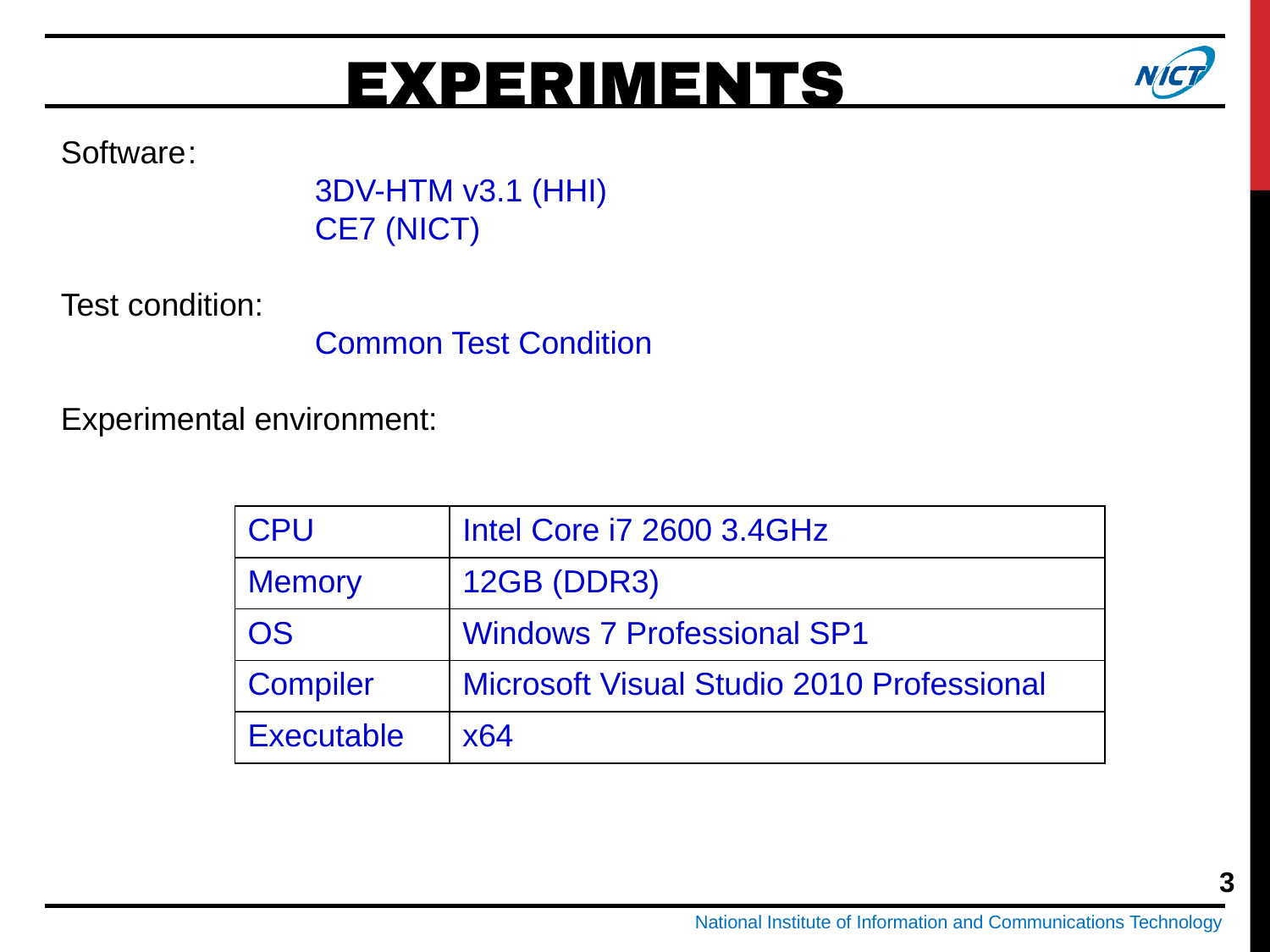

Experiments
Software	:
		3DV-HTM v3.1 (HHI)
		CE7 (NICT)

Test condition:
		Common Test Condition

Experimental environment:
| CPU | Intel Core i7 2600 3.4GHz |
| --- | --- |
| Memory | 12GB (DDR3) |
| OS | Windows 7 Professional SP1 |
| Compiler | Microsoft Visual Studio 2010 Professional |
| Executable | x64 |
3